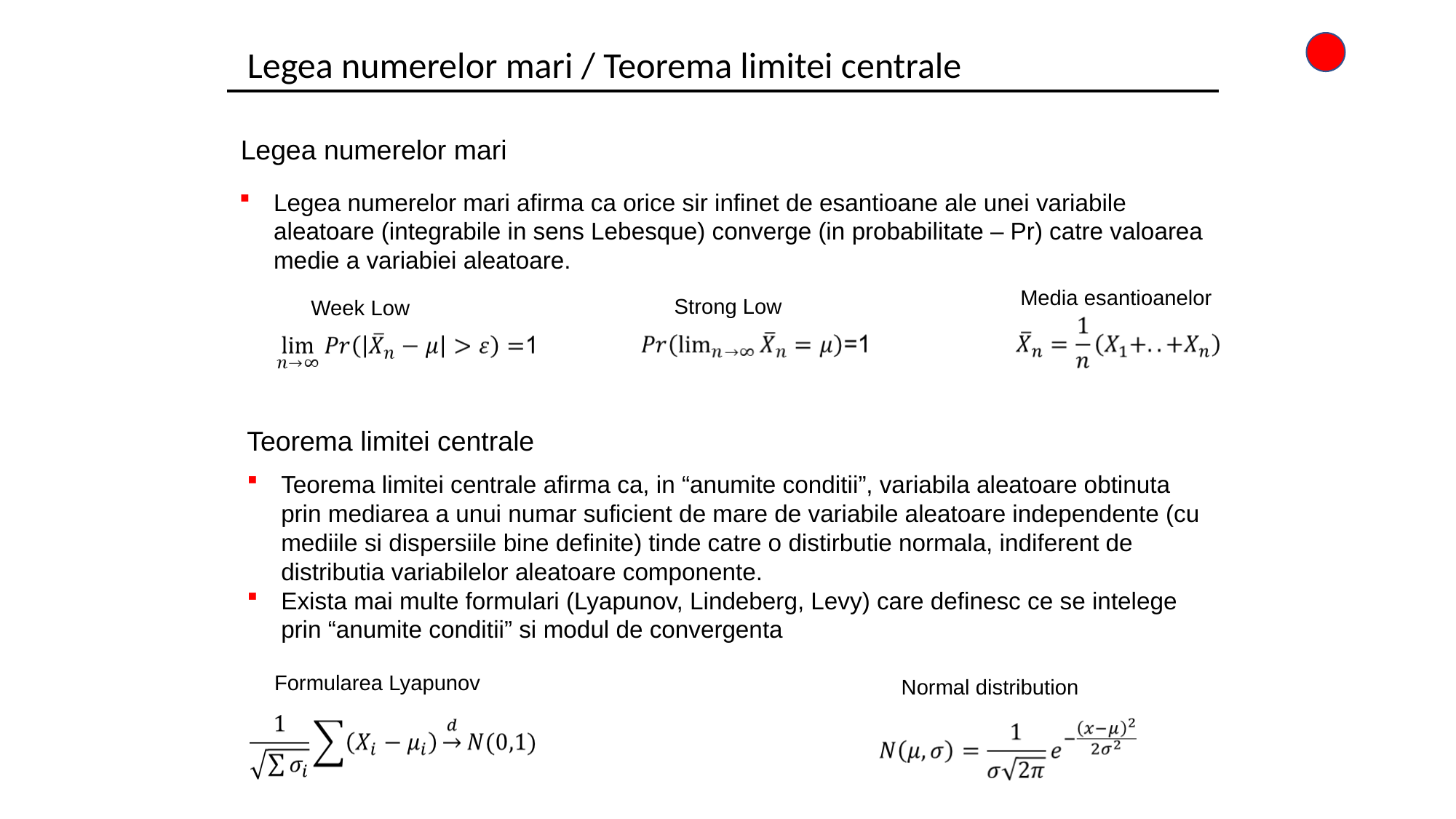

# Legea numerelor mari / Teorema limitei centrale

Legea numerelor mari
Legea numerelor mari afirma ca orice sir infinet de esantioane ale unei variabile aleatoare (integrabile in sens Lebesque) converge (in probabilitate – Pr) catre valoarea medie a variabiei aleatoare.
Media esantioanelor
Strong Low
Week Low

Teorema limitei centrale
Teorema limitei centrale afirma ca, in “anumite conditii”, variabila aleatoare obtinuta prin mediarea a unui numar suficient de mare de variabile aleatoare independente (cu mediile si dispersiile bine definite) tinde catre o distirbutie normala, indiferent de distributia variabilelor aleatoare componente.
Exista mai multe formulari (Lyapunov, Lindeberg, Levy) care definesc ce se intelege prin “anumite conditii” si modul de convergenta
Formularea Lyapunov
Normal distribution